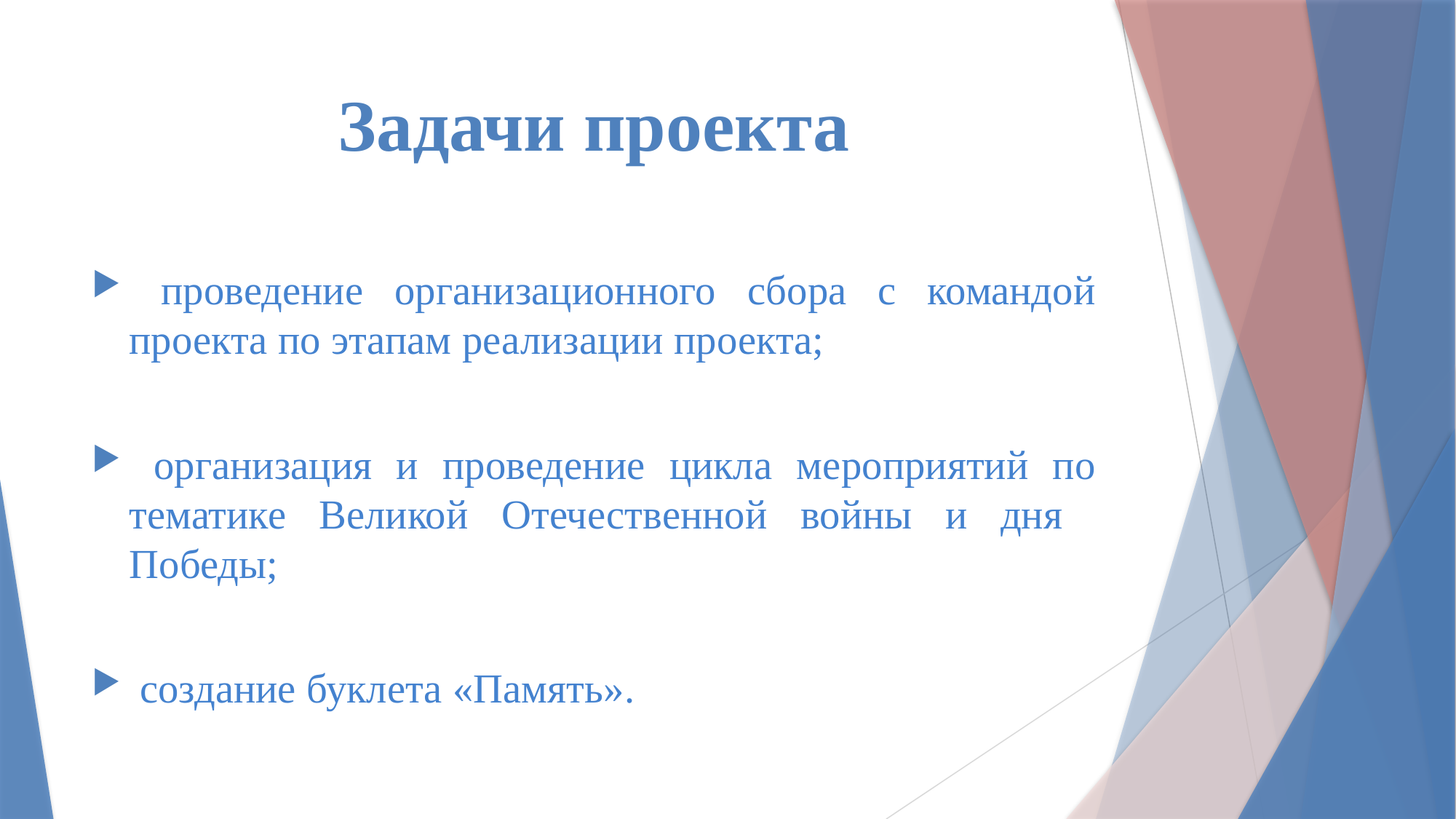

# Задачи проекта
 проведение организационного сбора с командой проекта по этапам реализации проекта;

 организация и проведение цикла мероприятий по тематике Великой Отечественной войны и дня  Победы;

 создание буклета «Память».